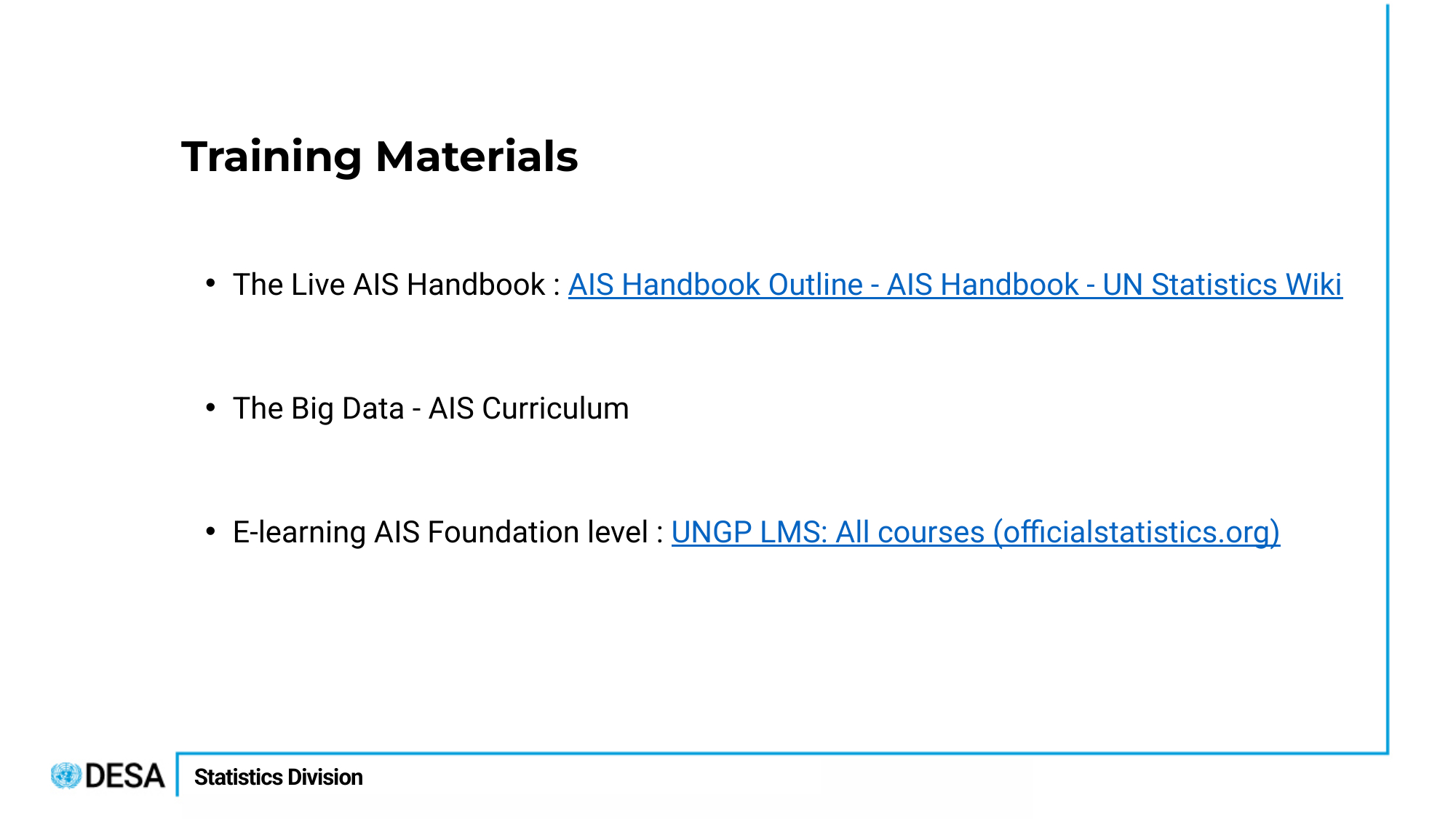

# Training Materials
The Live AIS Handbook : AIS Handbook Outline - AIS Handbook - UN Statistics Wiki

The Big Data - AIS Curriculum

E-learning AIS Foundation level : UNGP LMS: All courses (officialstatistics.org)